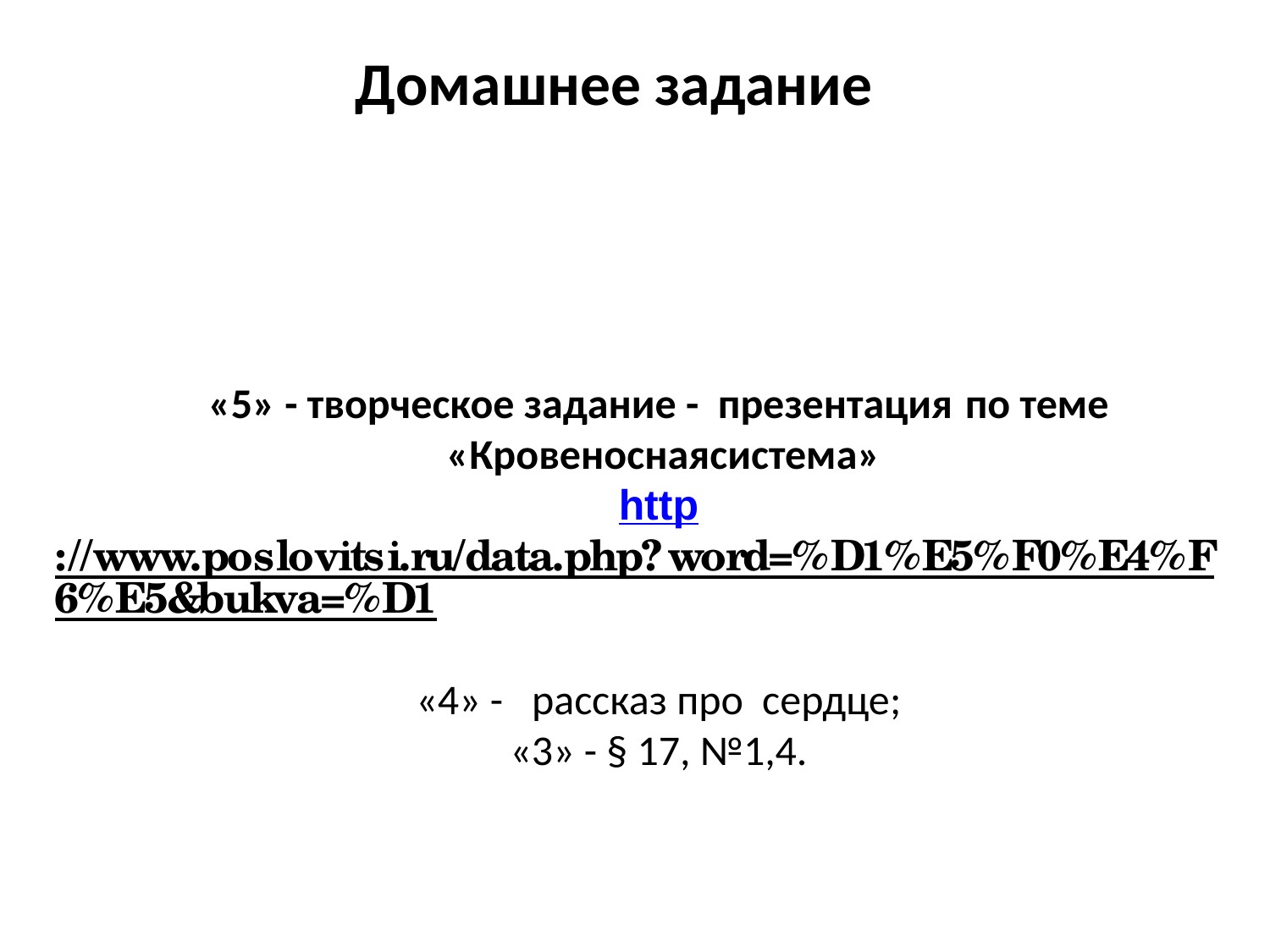

# Домашнее задание

«5» - творческое задание -  презентация по теме
 «Кровеноснаясистема»
http://www.poslovitsi.ru/data.php?word=%D1%E5%F0%E4%F6%E5&bukva=%D1
«4» -   рассказ про  сердце;
«3» - § 17, №1,4.